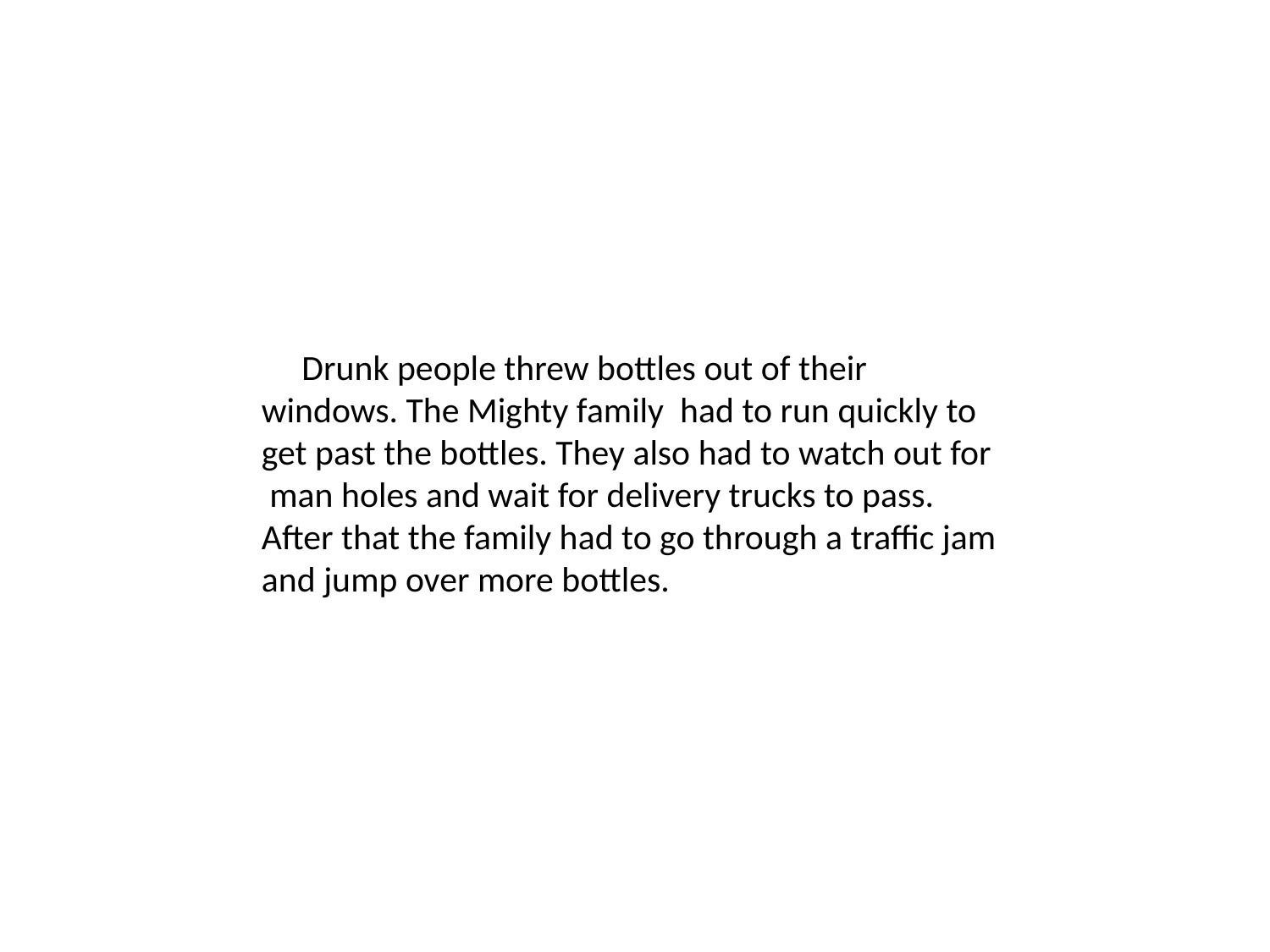

Drunk people threw bottles out of their windows. The Mighty family  had to run quickly to get past the bottles. They also had to watch out for  man holes and wait for delivery trucks to pass. After that the family had to go through a traffic jam and jump over more bottles.